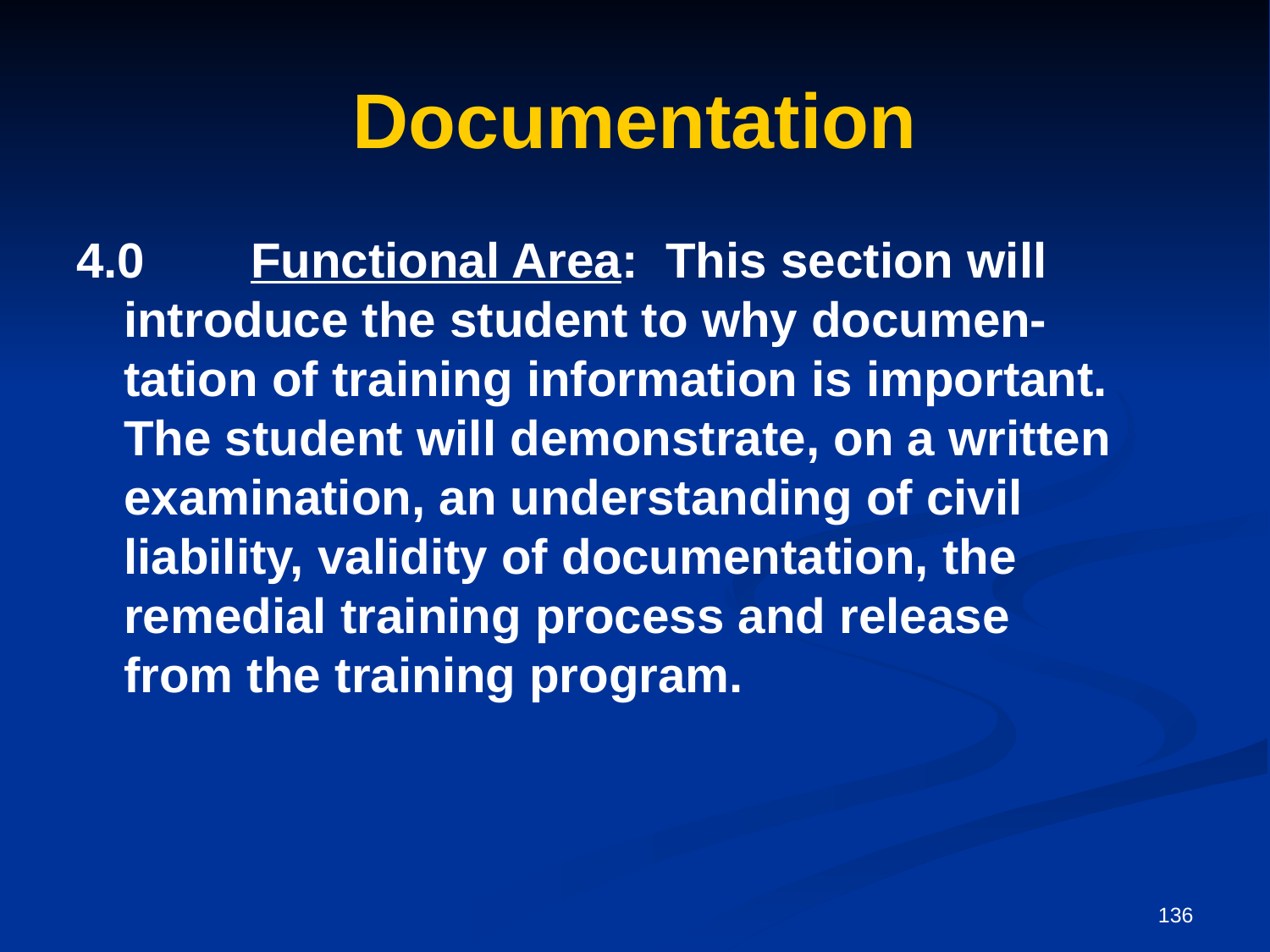

# Documentation
4.0	Functional Area:  This section will 	introduce the student to why documen- 	tation of training information is important.  	The student will demonstrate, on a written 	examination, an understanding of civil 	liability, validity of documentation, the 	remedial training process and release 	from the training program.
136